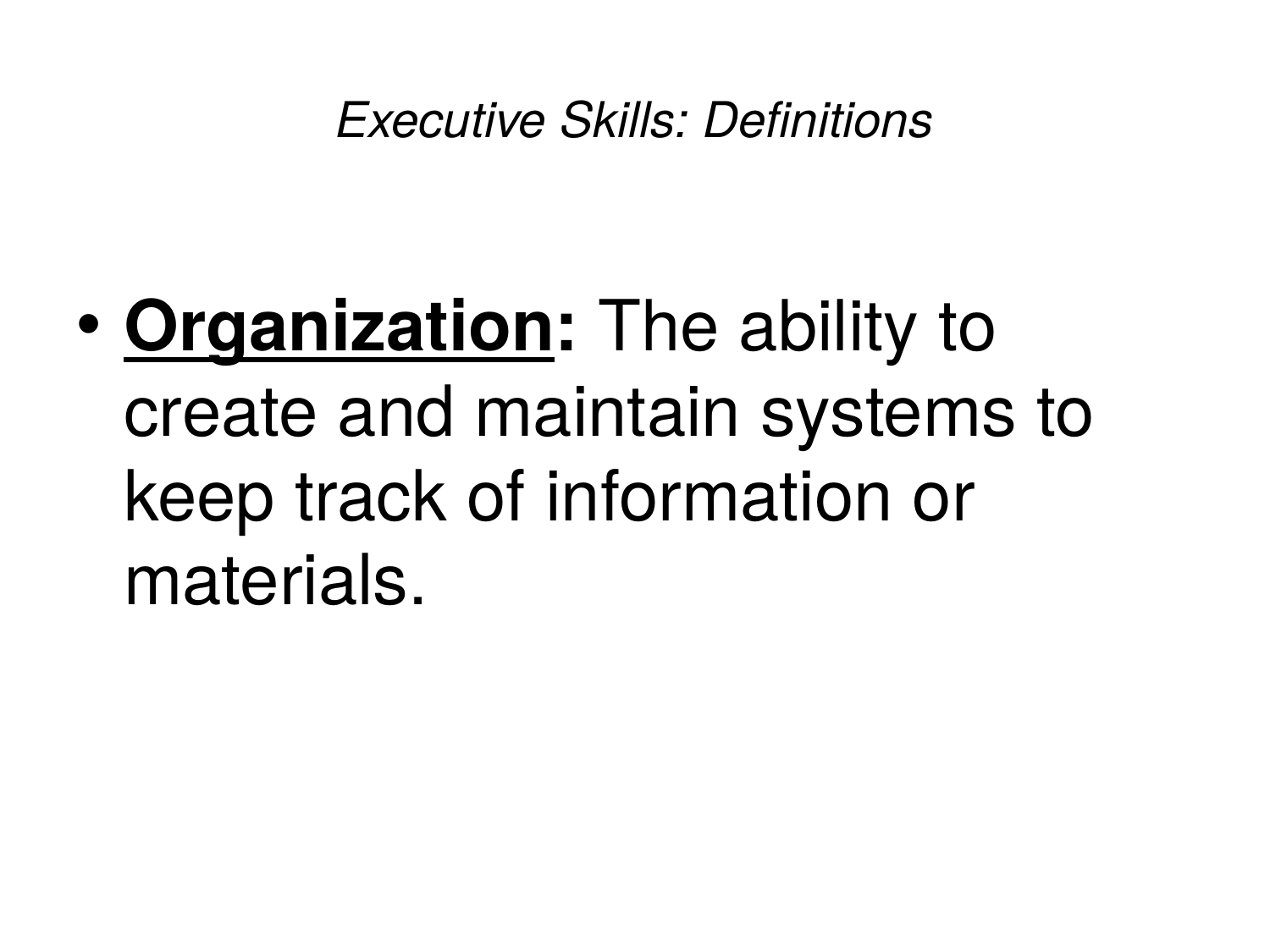

# Executive Skills: Definitions

Organization: The ability to create and maintain systems to keep track of information or materials.